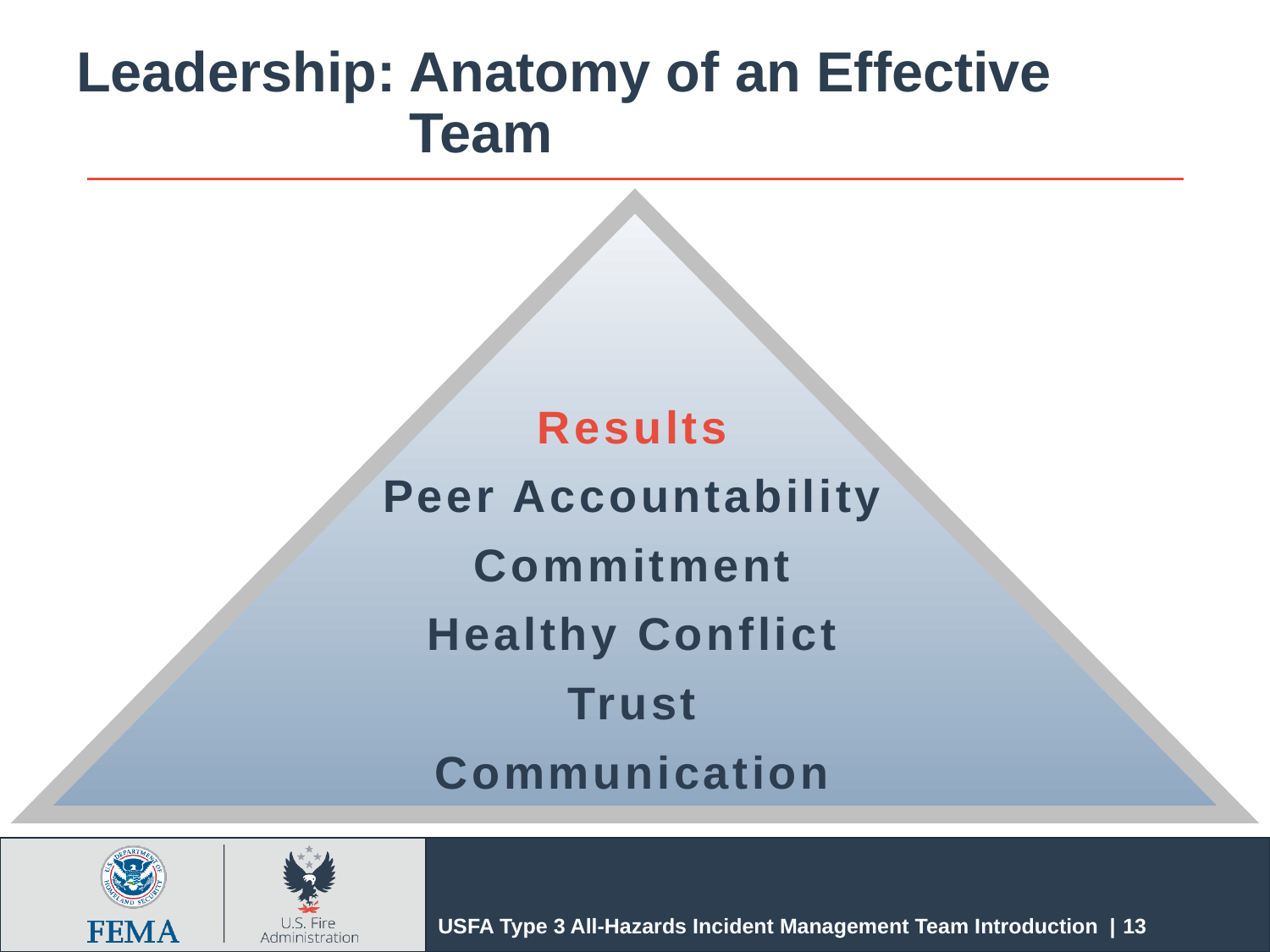

# Leadership: Anatomy of an Effective Team

Results
Peer Accountability
Commitment
Healthy Conflict
Trust
Communication
USFA Type 3 All-Hazards Incident Management Team Introduction  | 13